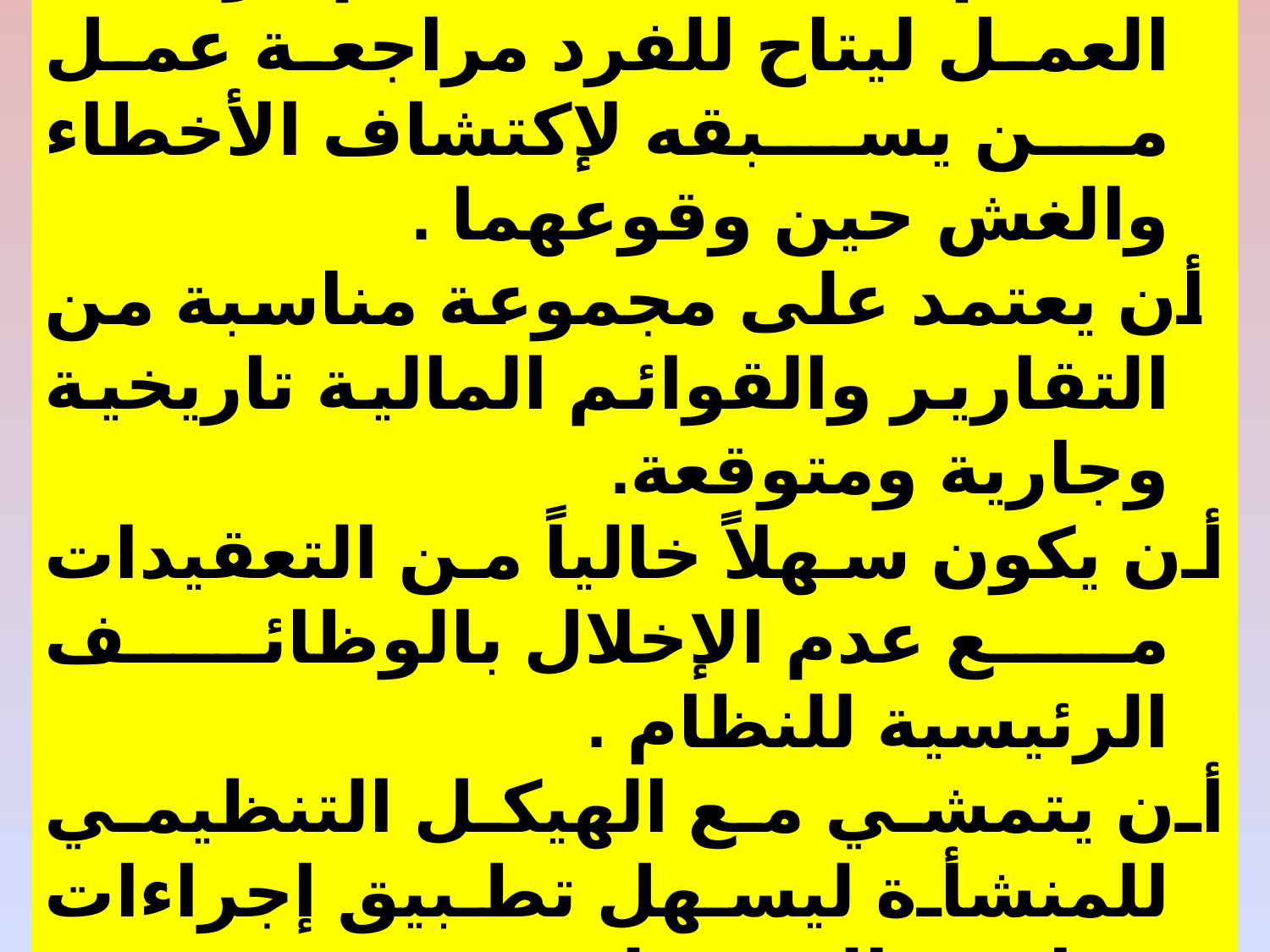

تقسيم العمل بحيث تتم مراجعة العمل ليتاح للفرد مراجعة عمل من يسبقه لإكتشاف الأخطاء والغش حين وقوعهما .
 أن يعتمد على مجموعة مناسبة من التقارير والقوائم المالية تاريخية وجارية ومتوقعة.
أن يكون سهلاً خالياً من التعقيدات مع عدم الإخلال بالوظائف الرئيسية للنظام .
أن يتمشي مع الهيكل التنظيمي للمنشأة ليسهل تطبيق إجراءات محاسبة المسئولية.